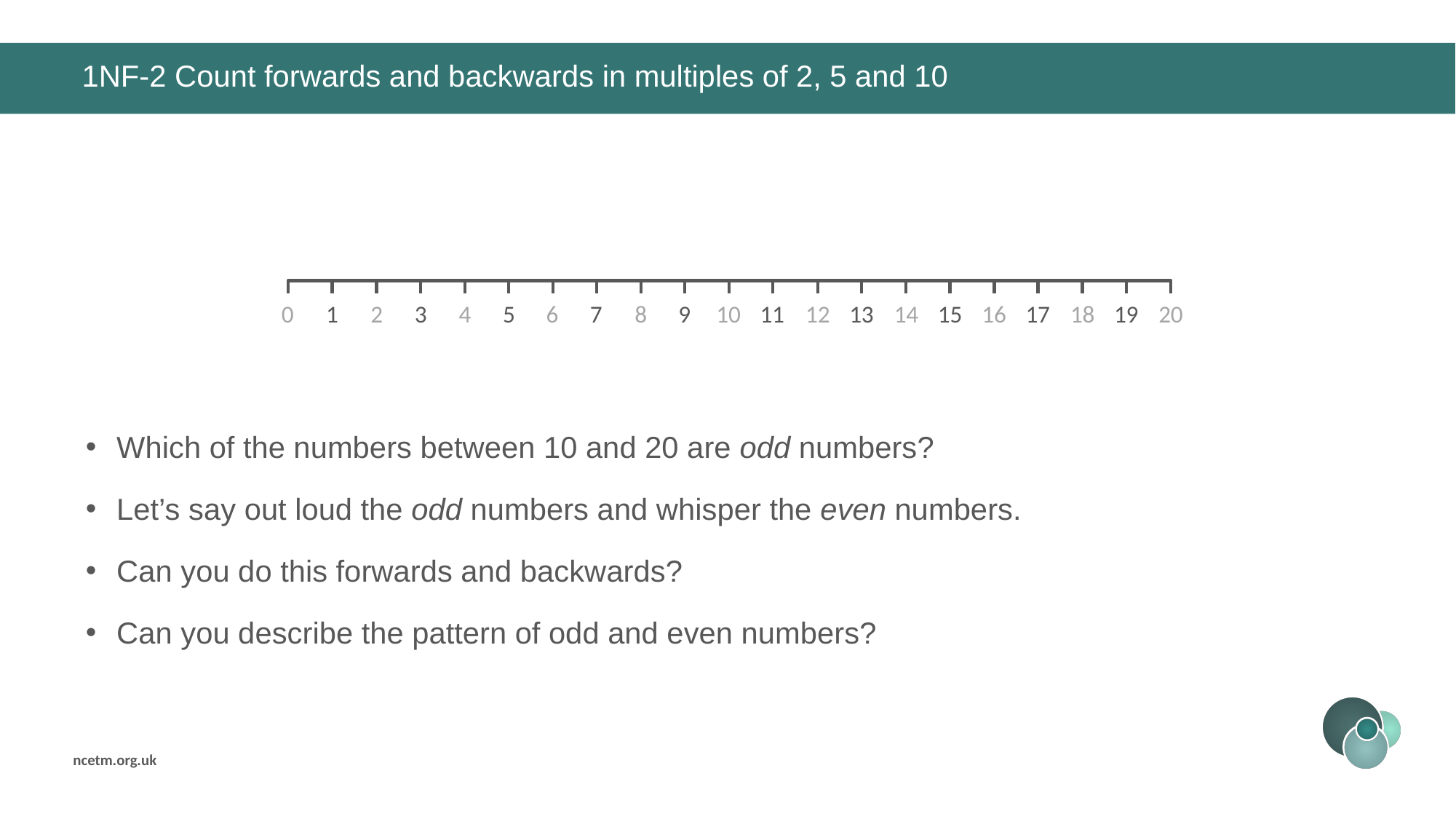

# 1NF-2 Count forwards and backwards in multiples of 2, 5 and 10
0
1
2
3
4
5
6
7
8
9
10
11
12
13
14
15
16
17
18
20
19
Which of the numbers between 10 and 20 are odd numbers?
Let’s say out loud the odd numbers and whisper the even numbers.
Can you do this forwards and backwards?
Can you describe the pattern of odd and even numbers?